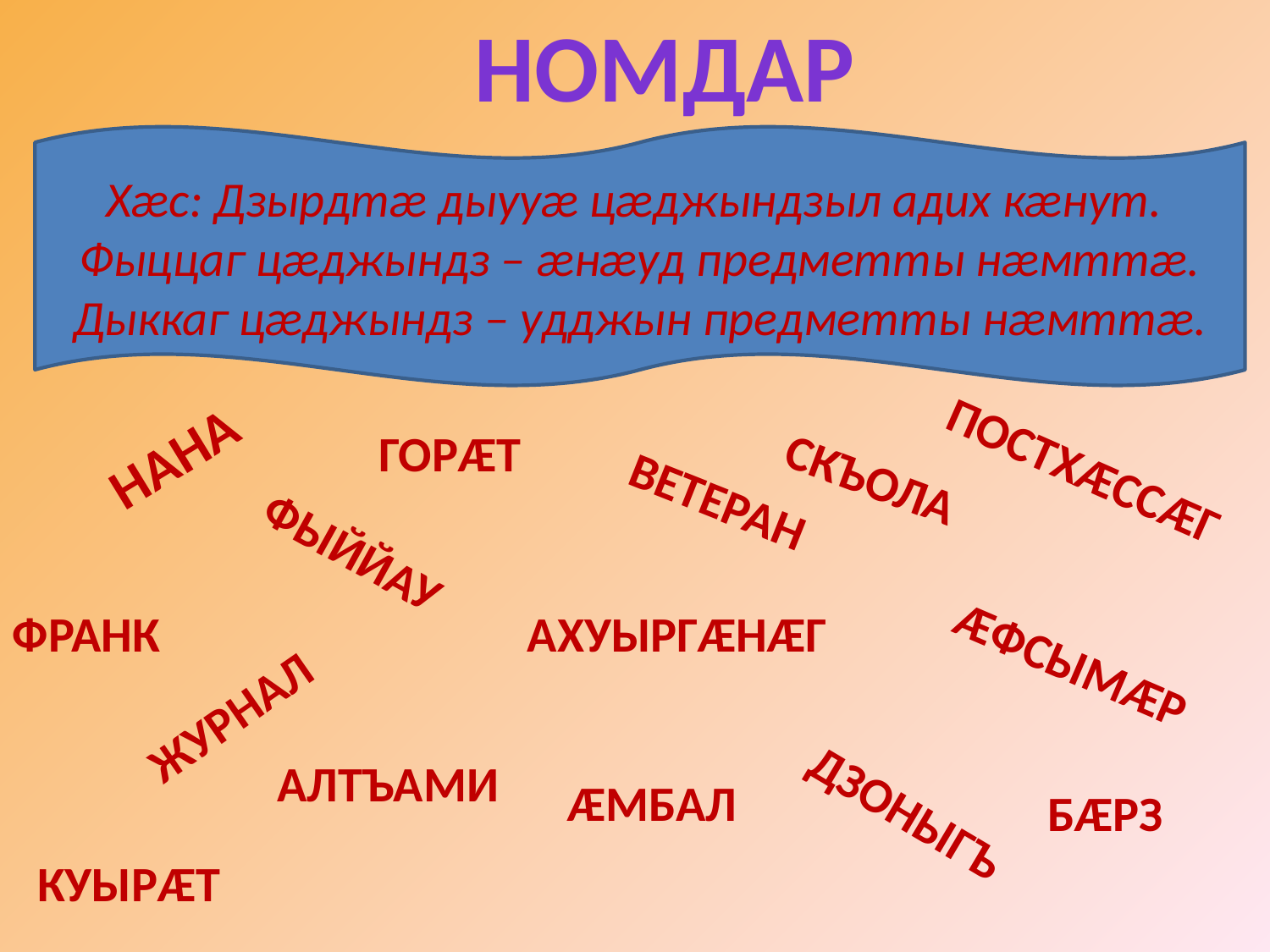

НОМДАР
Хæс: Дзырдтæ дыууæ цæджындзыл адих кæнут.  Фыццаг цæджындз – æнæуд предметты нæмттæ. Дыккаг цæджындз – удджын предметты нæмттæ.
НАНА
ГОРÆТ
ПОСТХÆССÆГ
СКЪОЛА
ВЕТЕРАН
ФЫЙЙАУ
ФРАНК
АХУЫРГÆНÆГ
ÆФСЫМÆР
ЖУРНАЛ
АЛТЪАМИ
ÆМБАЛ
ДЗОНЫГЪ
БÆРЗ
КУЫРÆТ